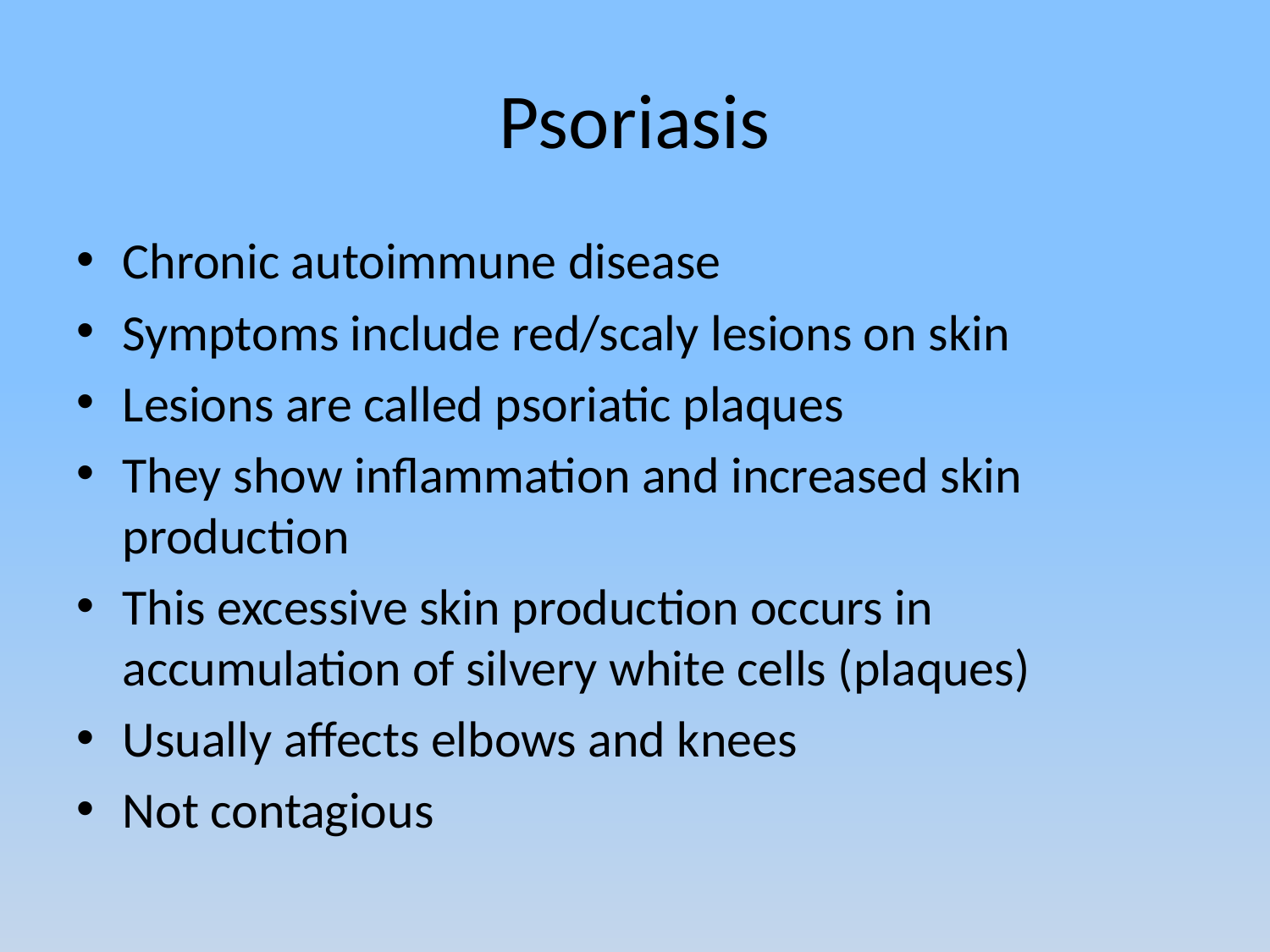

Psoriasis
Chronic autoimmune disease
Symptoms include red/scaly lesions on skin
Lesions are called psoriatic plaques
They show inflammation and increased skin production
This excessive skin production occurs in accumulation of silvery white cells (plaques)
Usually affects elbows and knees
Not contagious